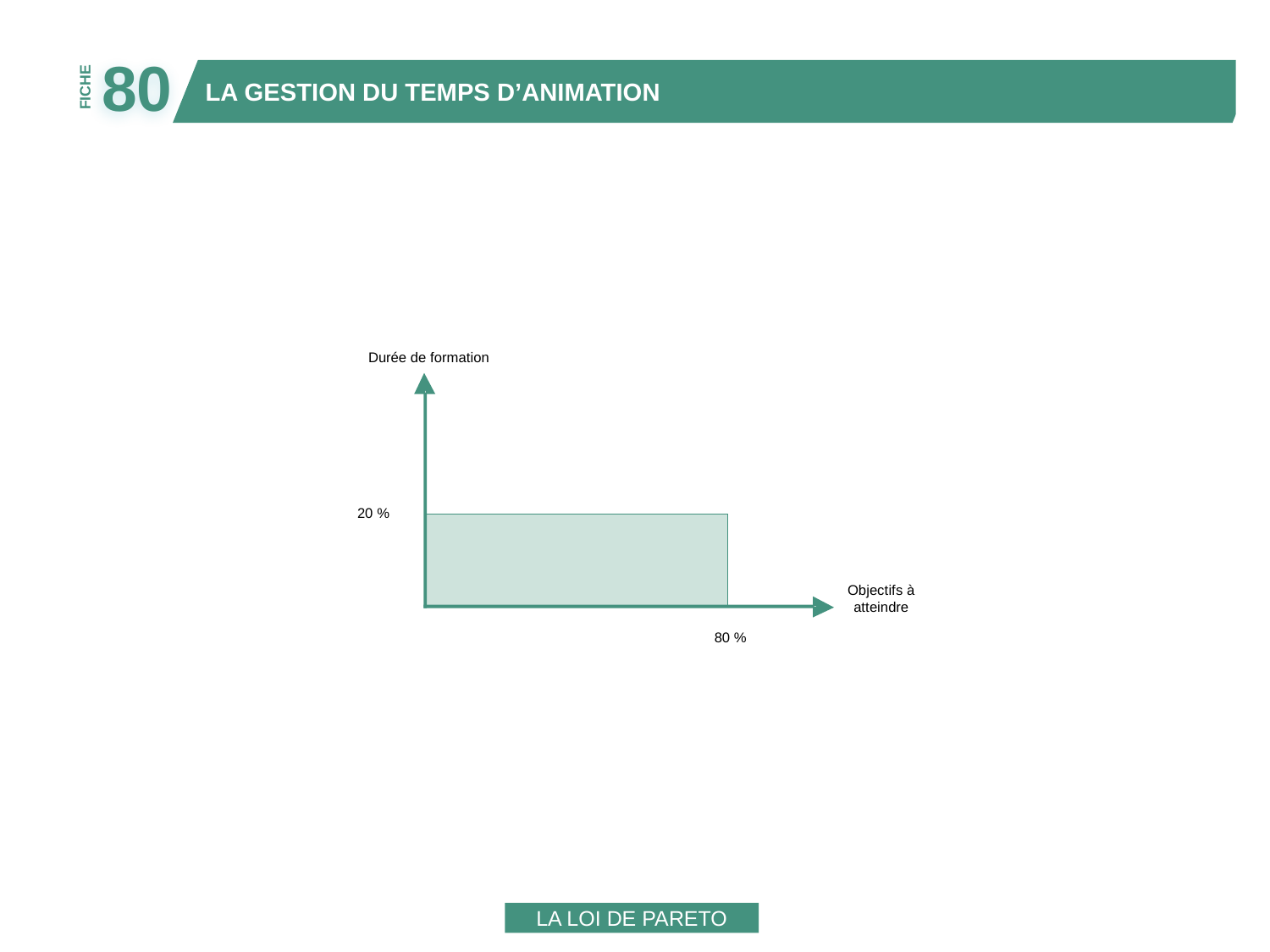

80

LA GESTION DU TEMPS D’ANIMATION
FICHE
Durée de formation

20 %

Objectifs à
atteindre

80 %
LA LOI DE PARETO